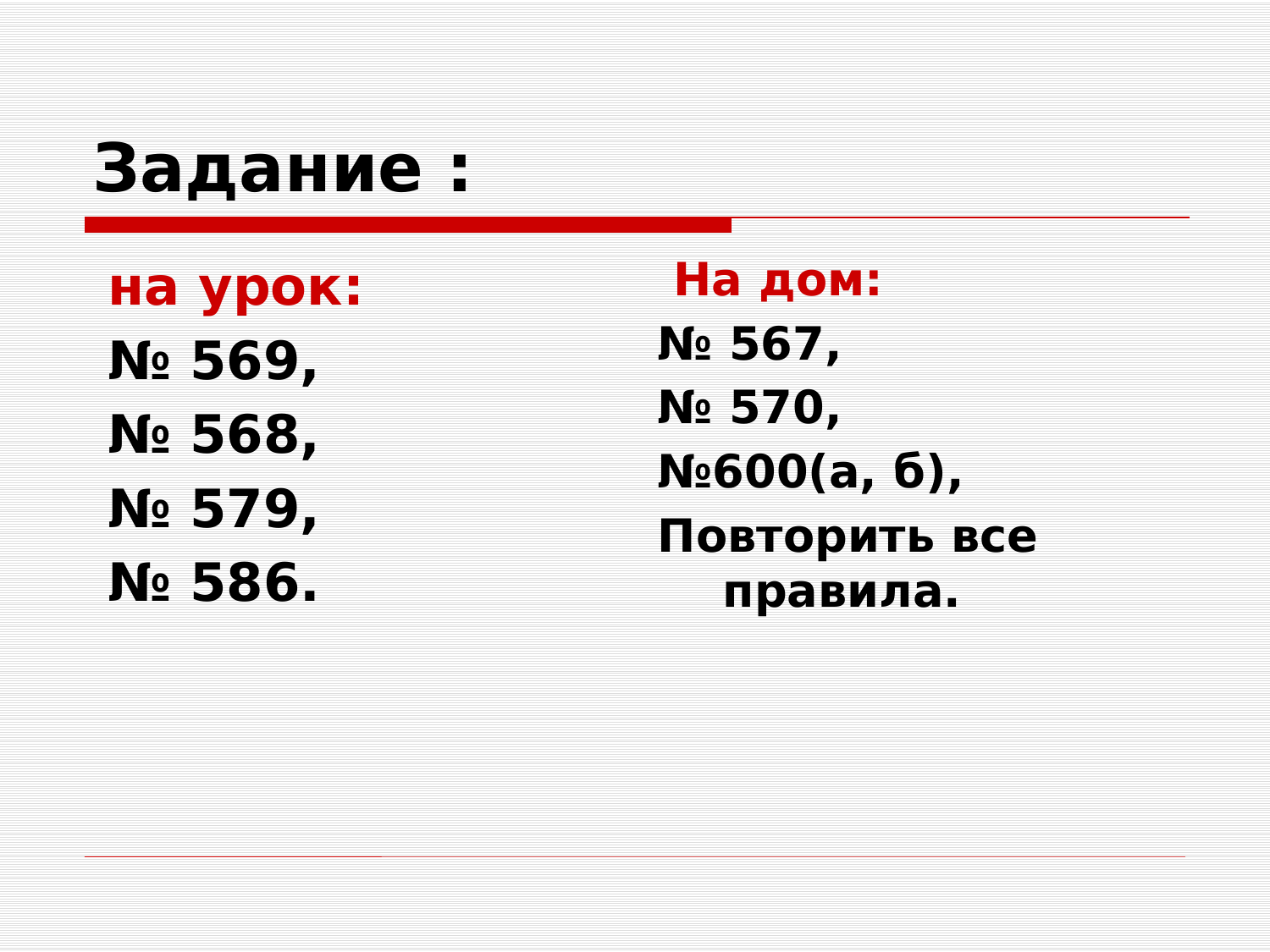

# Задание :

 На дом:
№ 567,
№ 570,
№600(а, б),
Повторить все правила.
на урок:
№ 569,
№ 568,
№ 579,
№ 586.